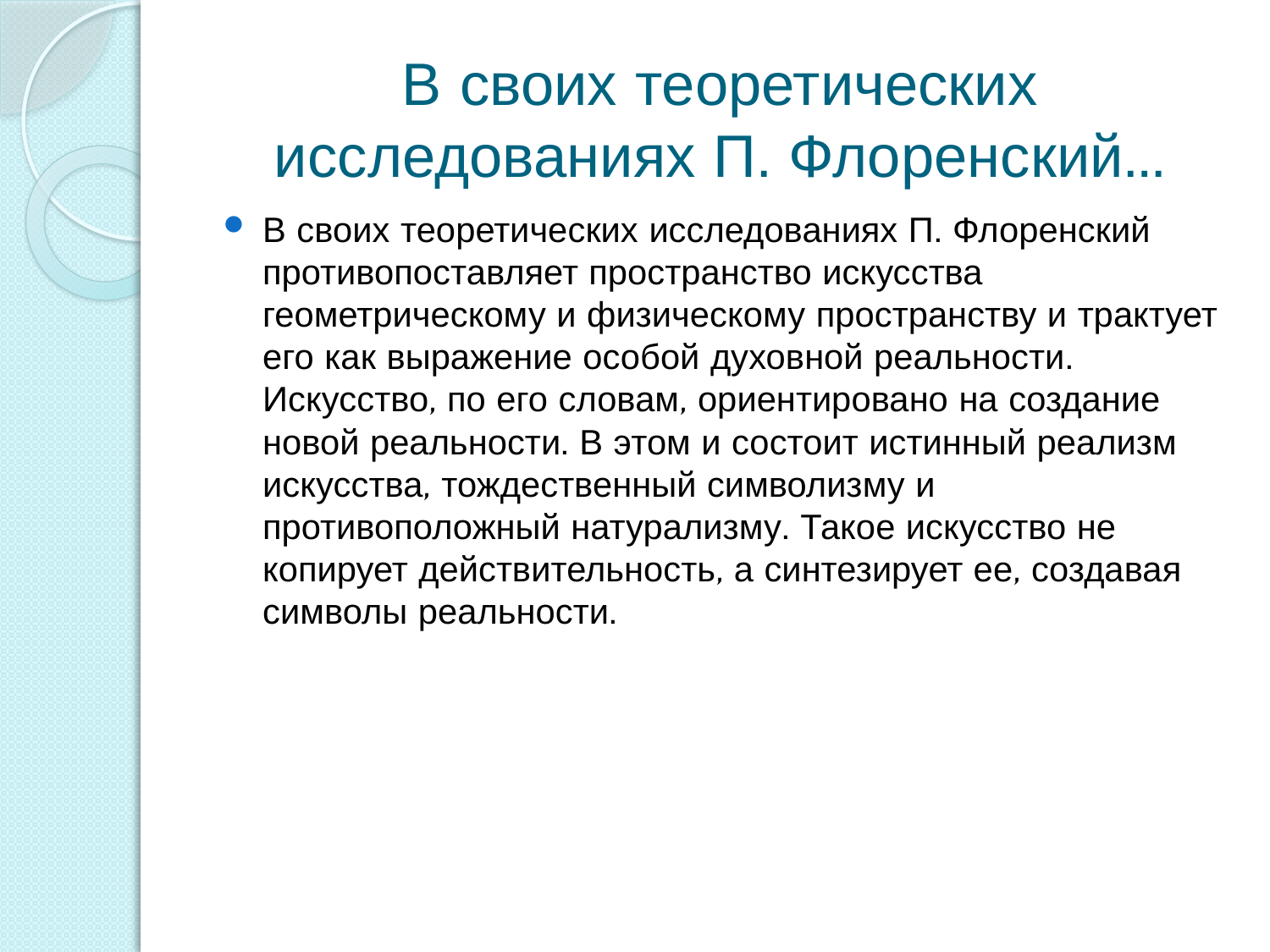

# В своих теоретических исследованиях П. Флоренский…
В своих теоретических исследованиях П. Флоренский противопоставляет пространство искусства геометрическому и физическому пространству и трактует его как выражение особой духовной реальности. Искусство, по его словам, ориентировано на создание новой реальности. В этом и состоит истинный реализм искусства, тождественный символизму и противоположный натурализму. Такое искусство не копирует действительность, а синтезирует ее, создавая символы реальности.